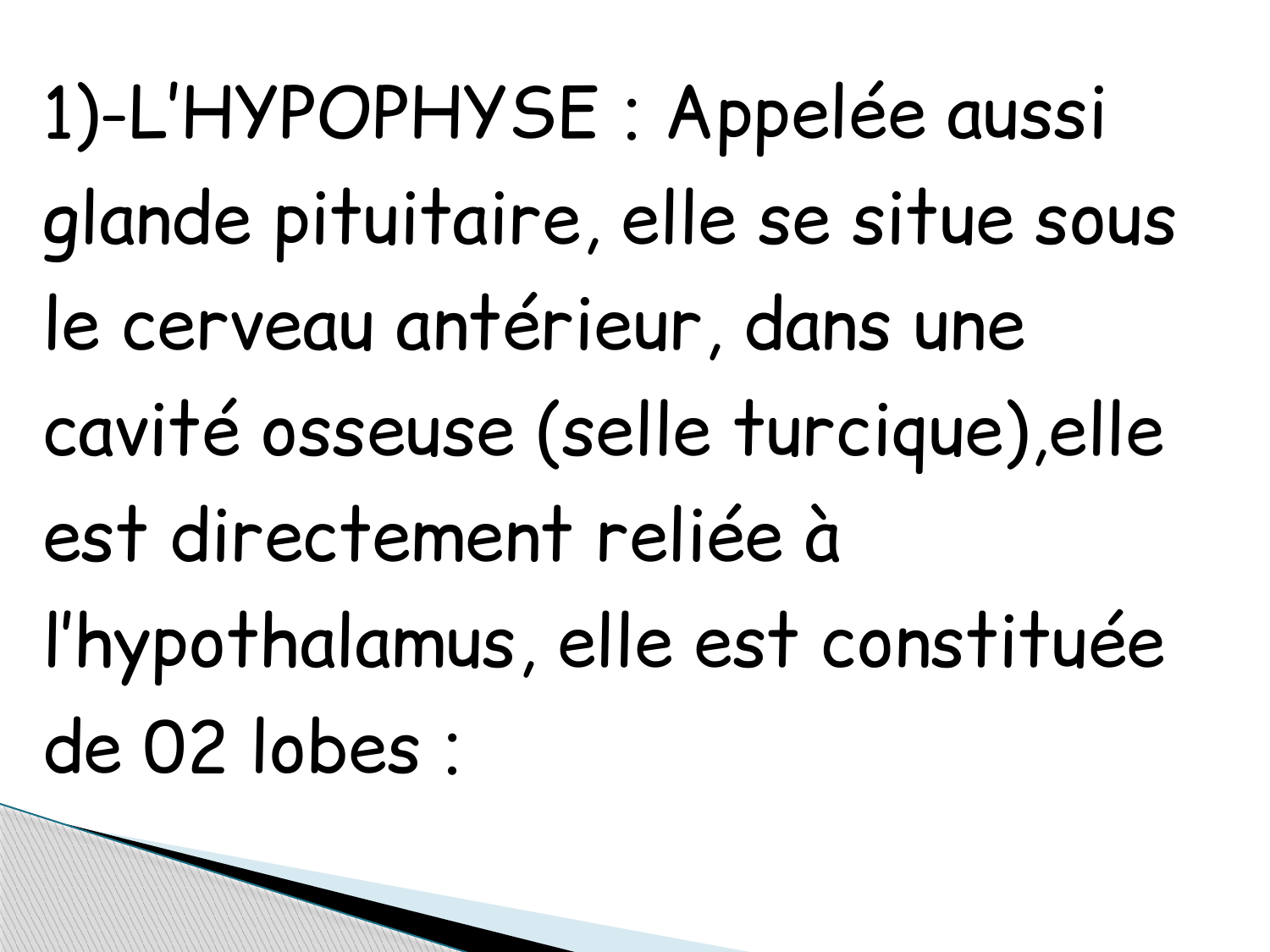

1)-L’HYPOPHYSE : Appelée aussi glande pituitaire, elle se situe sous le cerveau antérieur, dans une cavité osseuse (selle turcique),elle est directement reliée à l’hypothalamus, elle est constituée de 02 lobes :